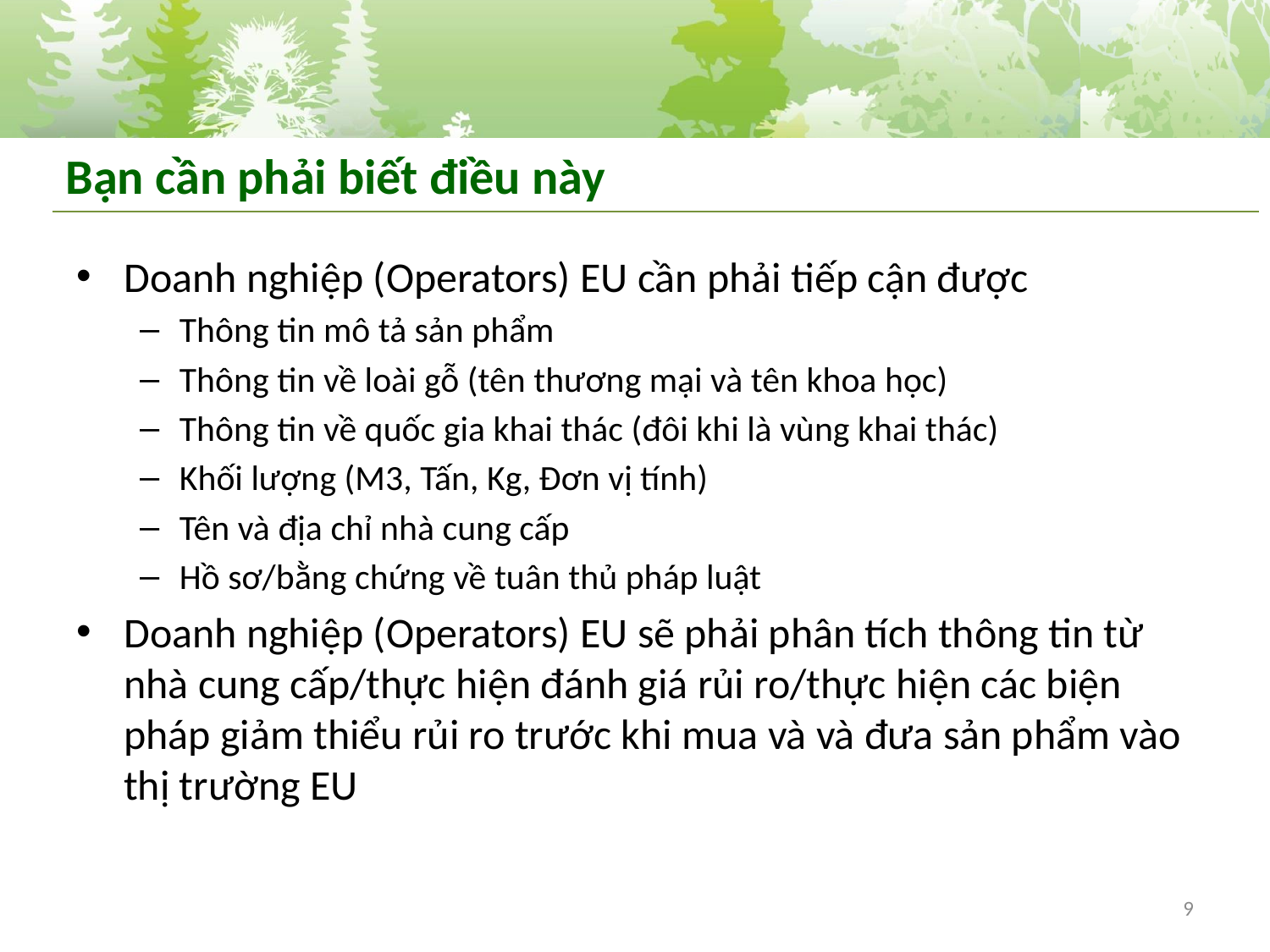

# Bạn cần phải biết điều này
Doanh nghiệp (Operators) EU cần phải tiếp cận được
Thông tin mô tả sản phẩm
Thông tin về loài gỗ (tên thương mại và tên khoa học)
Thông tin về quốc gia khai thác (đôi khi là vùng khai thác)
Khối lượng (M3, Tấn, Kg, Đơn vị tính)
Tên và địa chỉ nhà cung cấp
Hồ sơ/bằng chứng về tuân thủ pháp luật
Doanh nghiệp (Operators) EU sẽ phải phân tích thông tin từ nhà cung cấp/thực hiện đánh giá rủi ro/thực hiện các biện pháp giảm thiểu rủi ro trước khi mua và và đưa sản phẩm vào thị trường EU
9